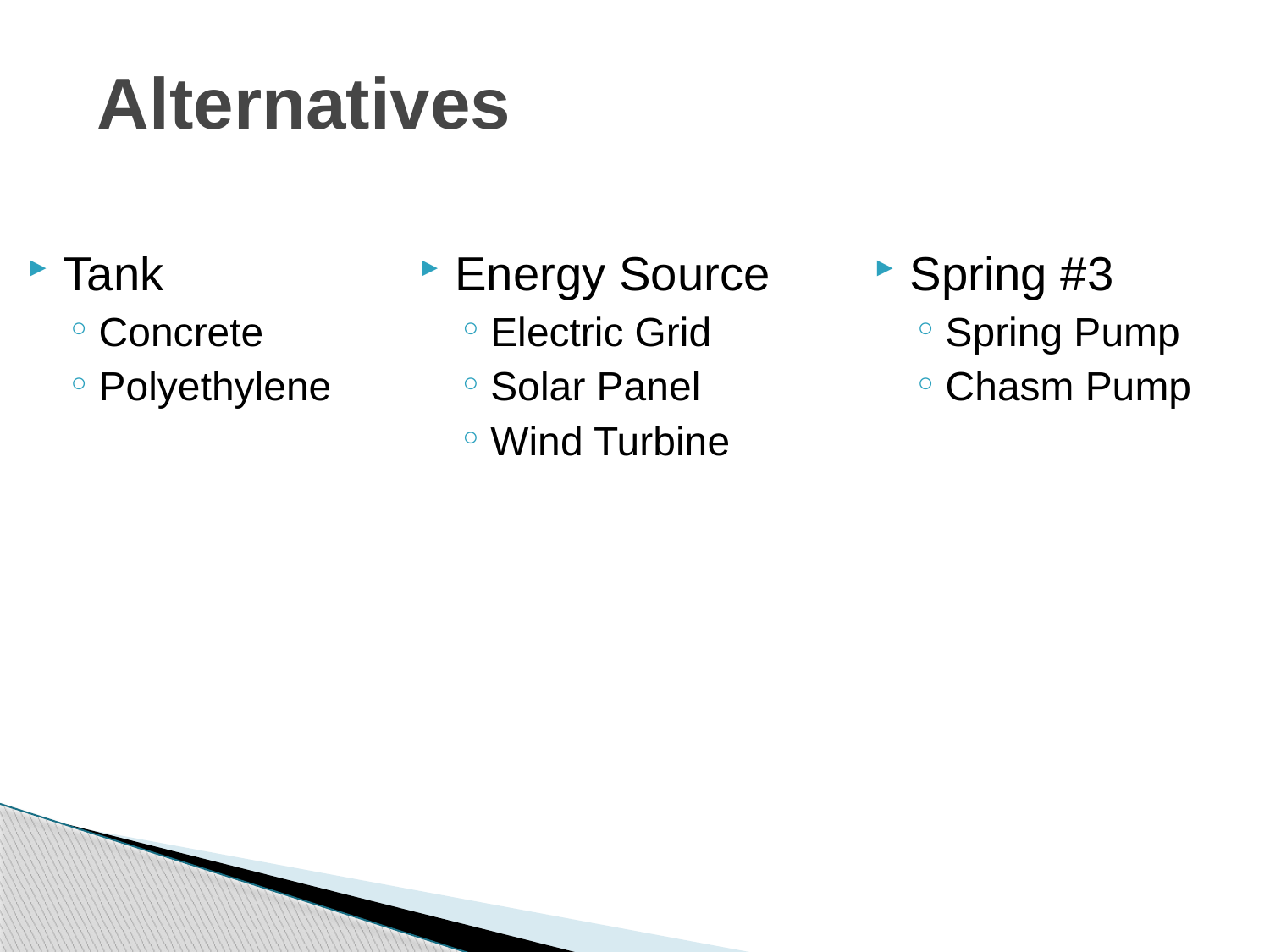

# Alternatives
Tank
Concrete
Polyethylene
Energy Source
Electric Grid
Solar Panel
Wind Turbine

Spring #3
Spring Pump
Chasm Pump